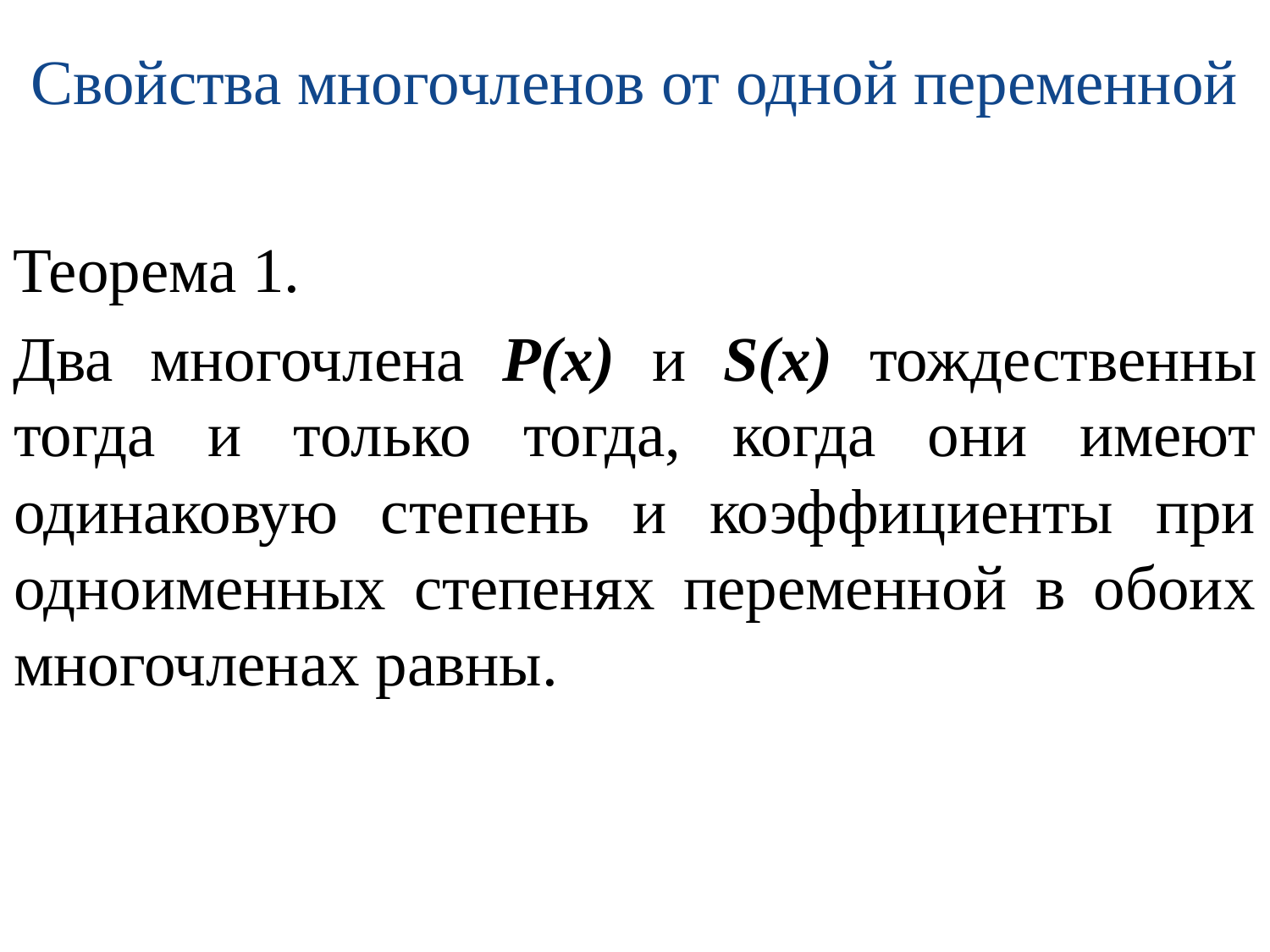

# Свойства многочленов от одной переменной
Теорема 1.
Два многочлена Р(х) и S(х) тождественны тогда и только тогда, когда они имеют одинаковую степень и коэффициенты при одноименных степенях переменной в обоих многочленах равны.